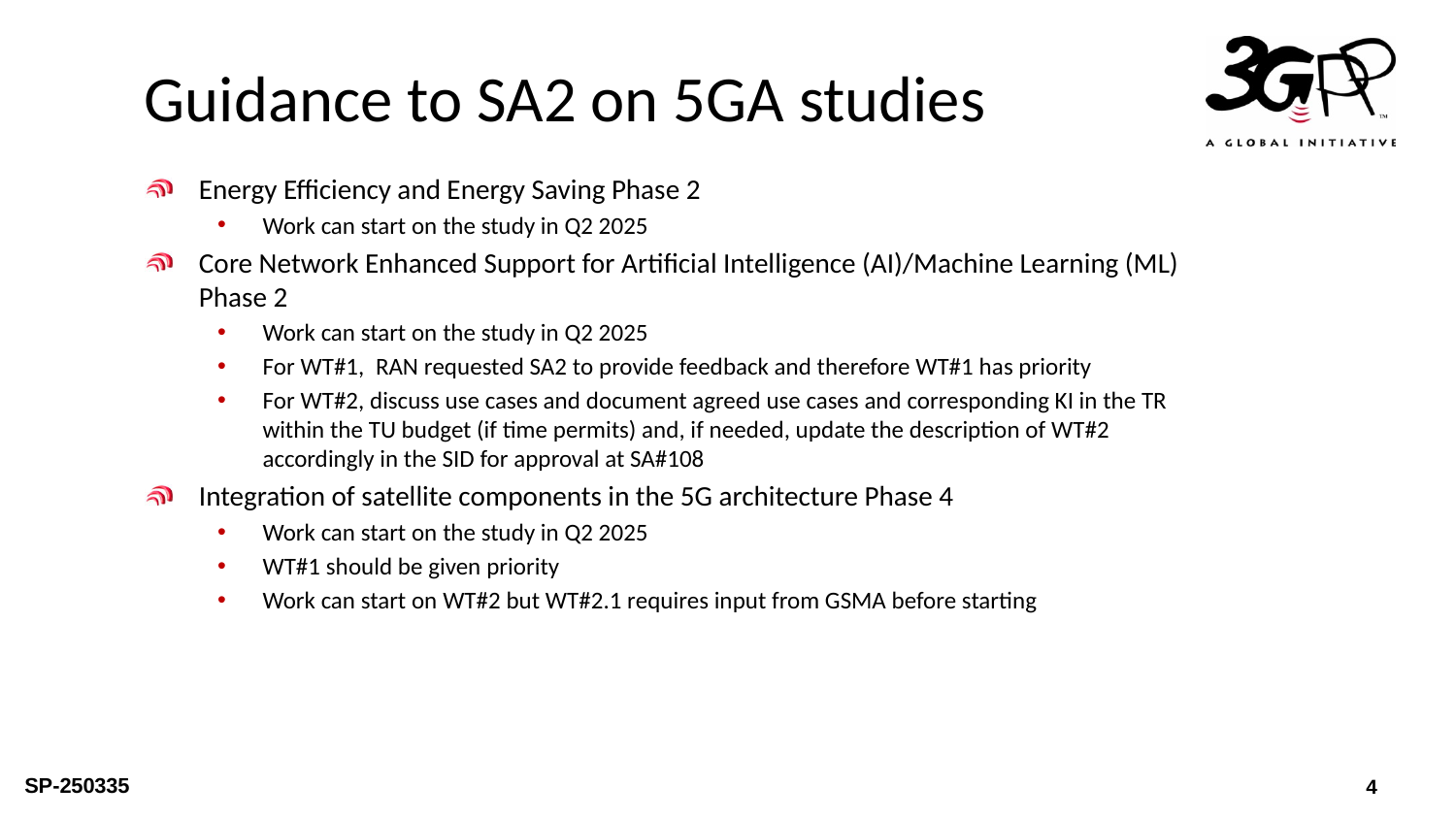

# Guidance to SA2 on 5GA studies
Energy Efficiency and Energy Saving Phase 2
Work can start on the study in Q2 2025
Core Network Enhanced Support for Artificial Intelligence (AI)/Machine Learning (ML) Phase 2
Work can start on the study in Q2 2025
For WT#1,  RAN requested SA2 to provide feedback and therefore WT#1 has priority
For WT#2, discuss use cases and document agreed use cases and corresponding KI in the TR within the TU budget (if time permits) and, if needed, update the description of WT#2 accordingly in the SID for approval at SA#108
Integration of satellite components in the 5G architecture Phase 4
Work can start on the study in Q2 2025
WT#1 should be given priority
Work can start on WT#2 but WT#2.1 requires input from GSMA before starting